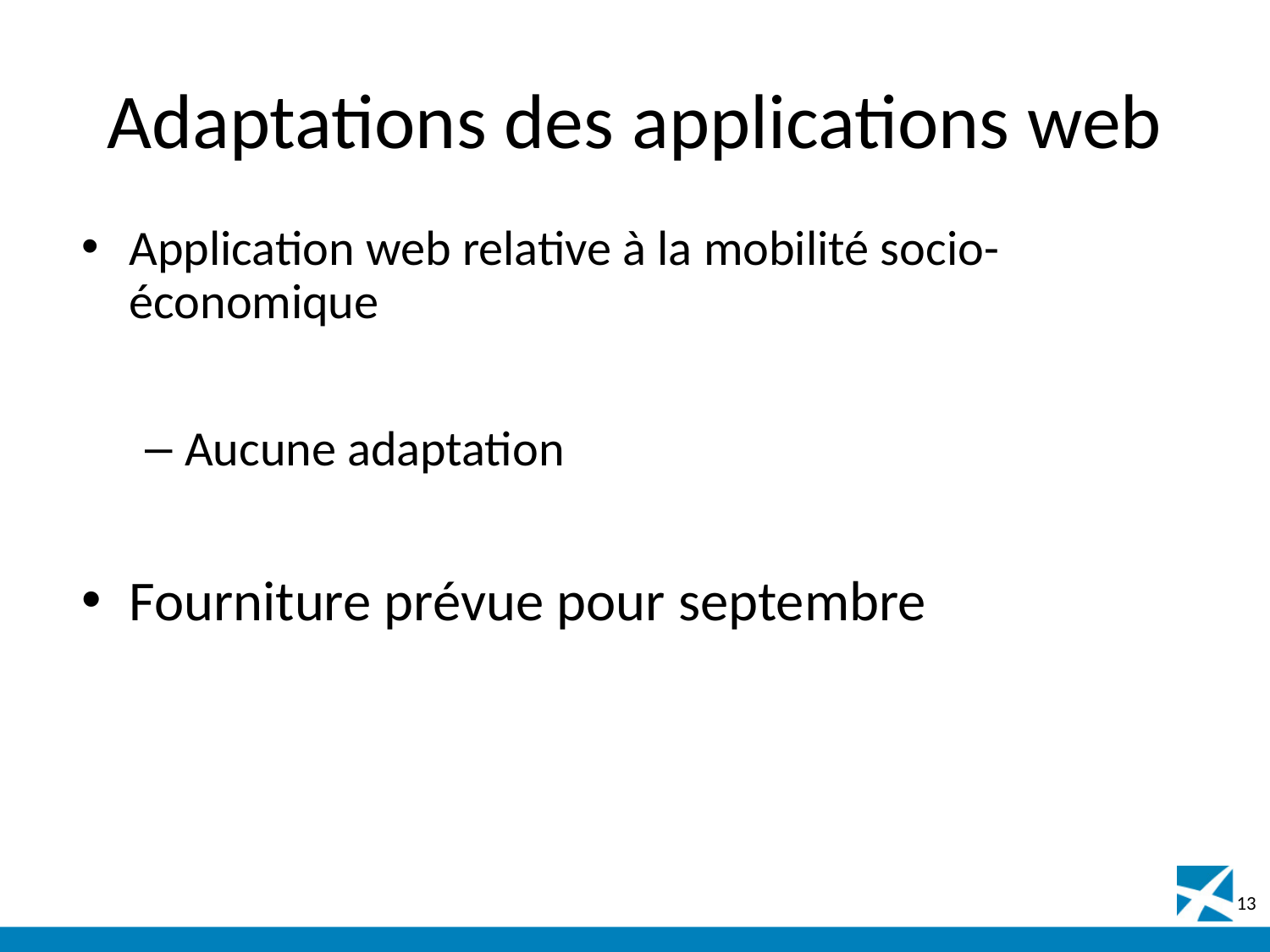

# Adaptations des applications web
Application web relative à la mobilité socio-économique

Aucune adaptation

Fourniture prévue pour septembre